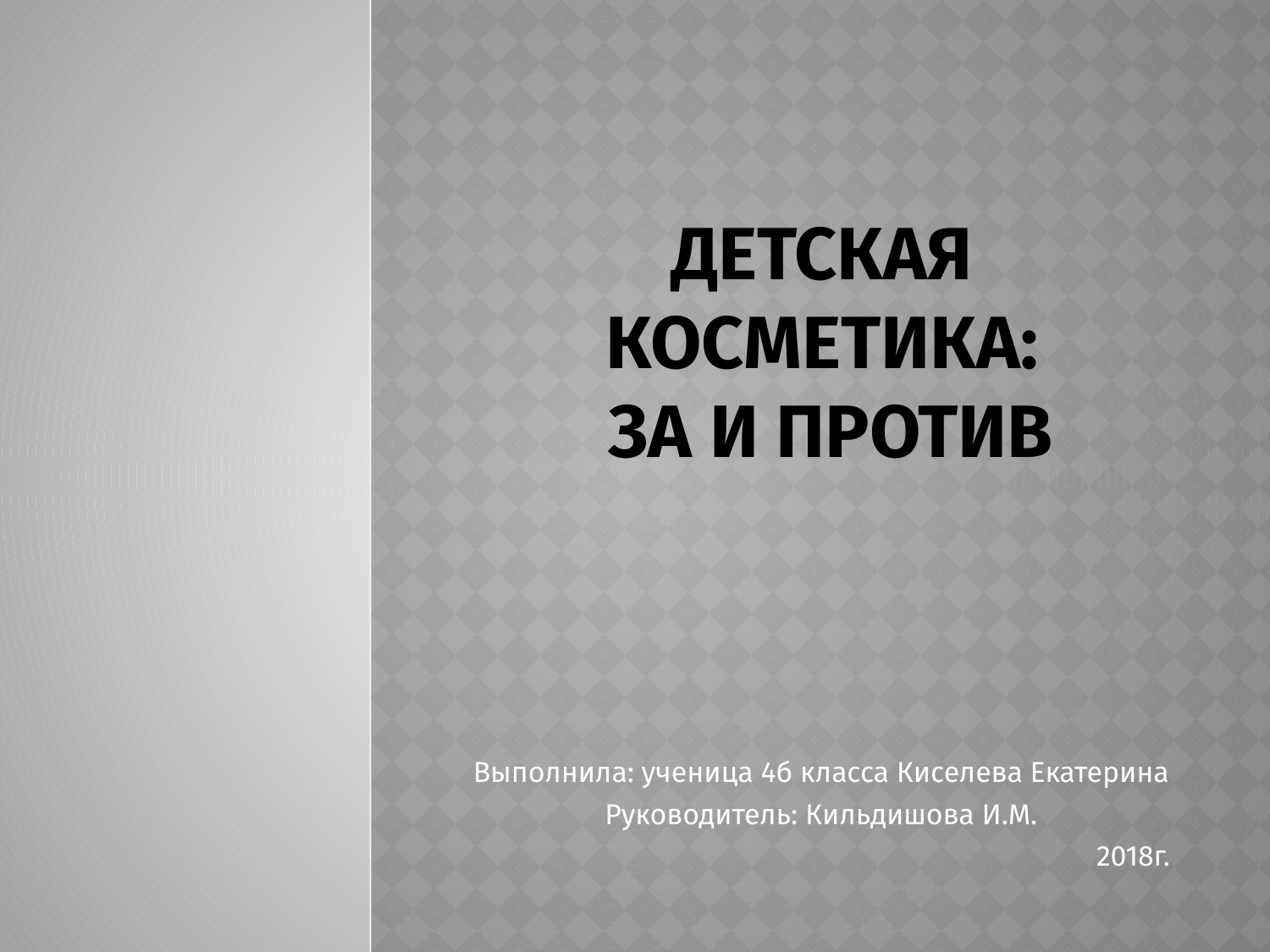

# Детская косметика: за и против
Выполнила: ученица 4б класса Киселева Екатерина
Руководитель: Кильдишова И.М.
2018г.